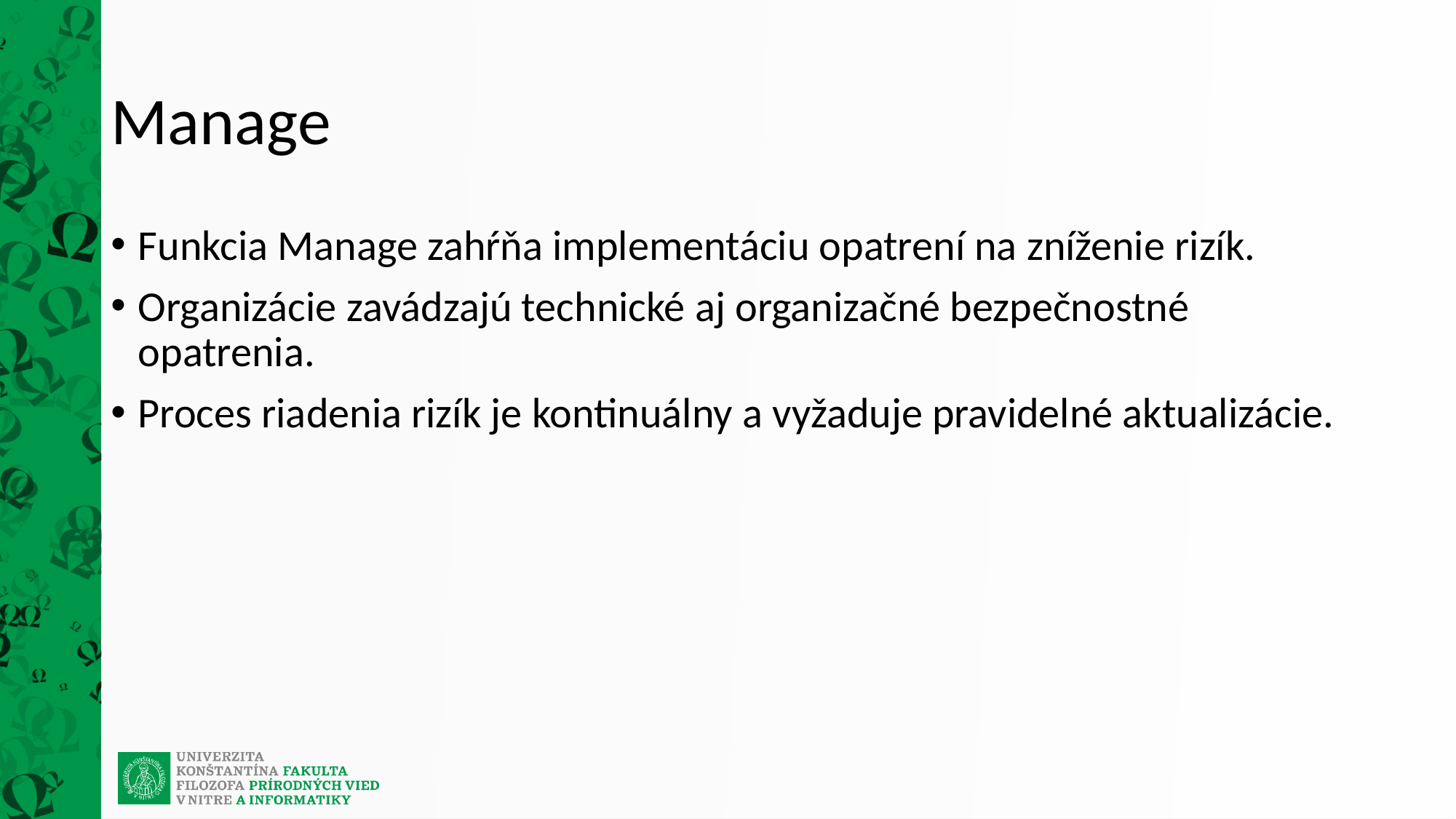

# Manage
Funkcia Manage zahŕňa implementáciu opatrení na zníženie rizík.
Organizácie zavádzajú technické aj organizačné bezpečnostné opatrenia.
Proces riadenia rizík je kontinuálny a vyžaduje pravidelné aktualizácie.